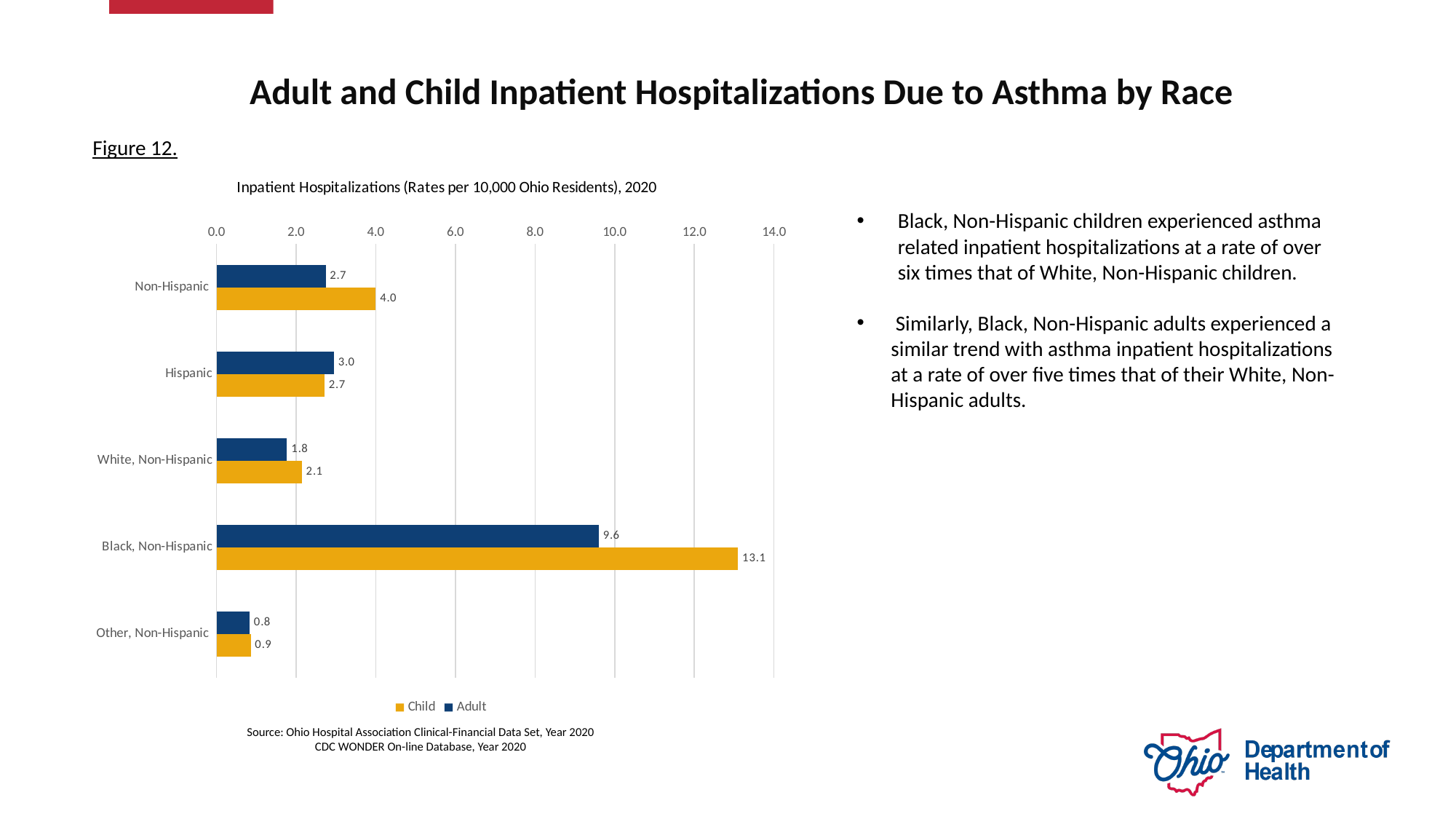

# Adult and Child Inpatient Hospitalizations Due to Asthma by Race
Figure 12.

### Chart: Inpatient Hospitalizations (Rates per 10,000 Ohio Residents), 2020

| Category | Adult | Child |
|---|---|---|
| Non-Hispanic  | 2.74 | 4.0 |
| Hispanic | 2.95 | 2.71 |
| White, Non-Hispanic | 1.77 | 2.14 |
| Black, Non-Hispanic | 9.6 | 13.1 |
| Other, Non-Hispanic  | 0.83 | 0.86 |
Black, Non-Hispanic children experienced asthma related inpatient hospitalizations at a rate of over six times that of White, Non-Hispanic children.

 Similarly, Black, Non-Hispanic adults experienced a similar trend with asthma inpatient hospitalizations at a rate of over five times that of their White, Non-Hispanic adults.

Source: Ohio Hospital Association Clinical-Financial Data Set, Year 2020
CDC WONDER On-line Database, Year 2020